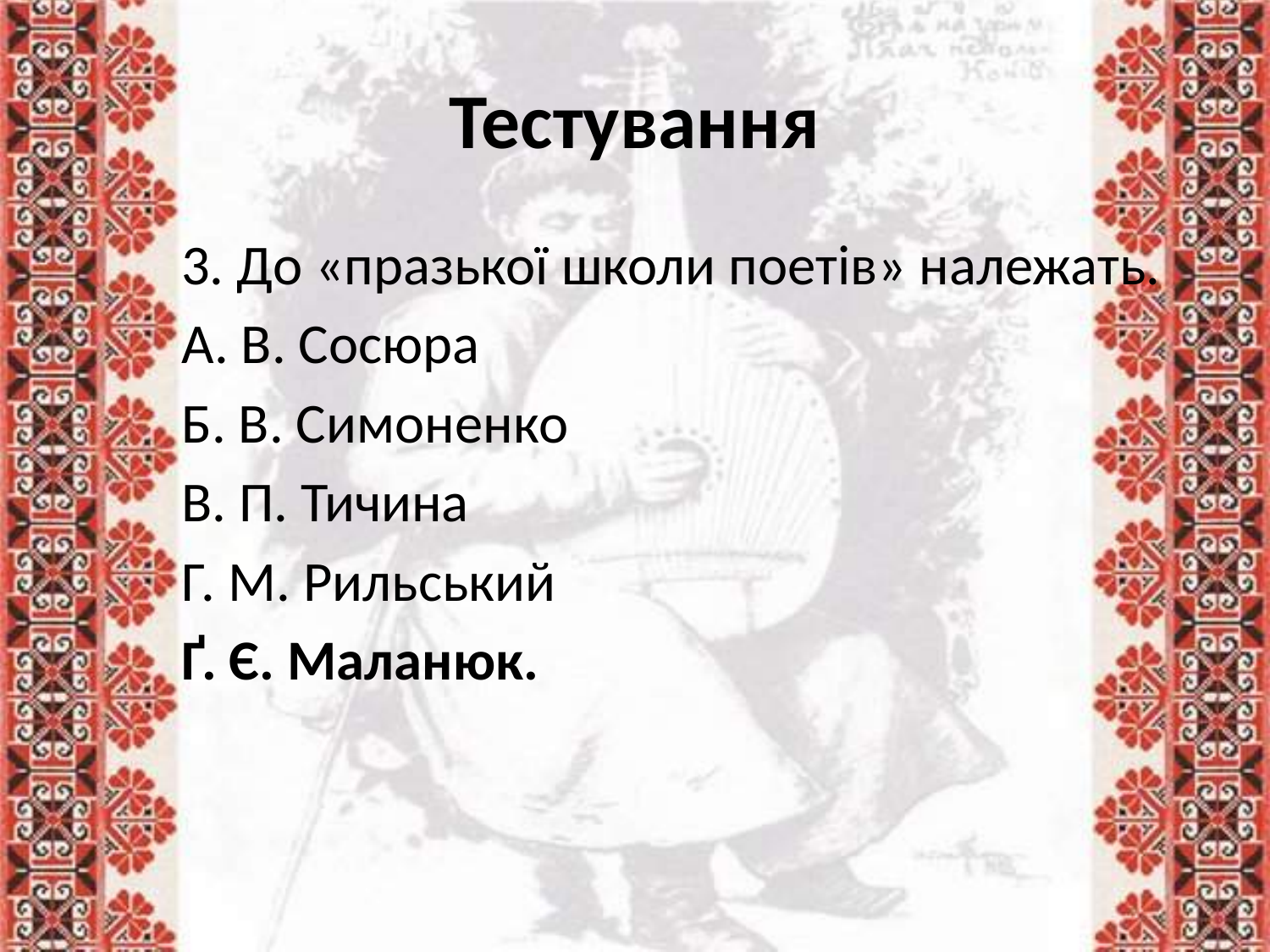

# Тестування
3. До «празької школи поетів» належать.
А. В. Сосюра
Б. В. Симоненко
В. П. Тичина
Г. М. Рильський
Ґ. Є. Маланюк.